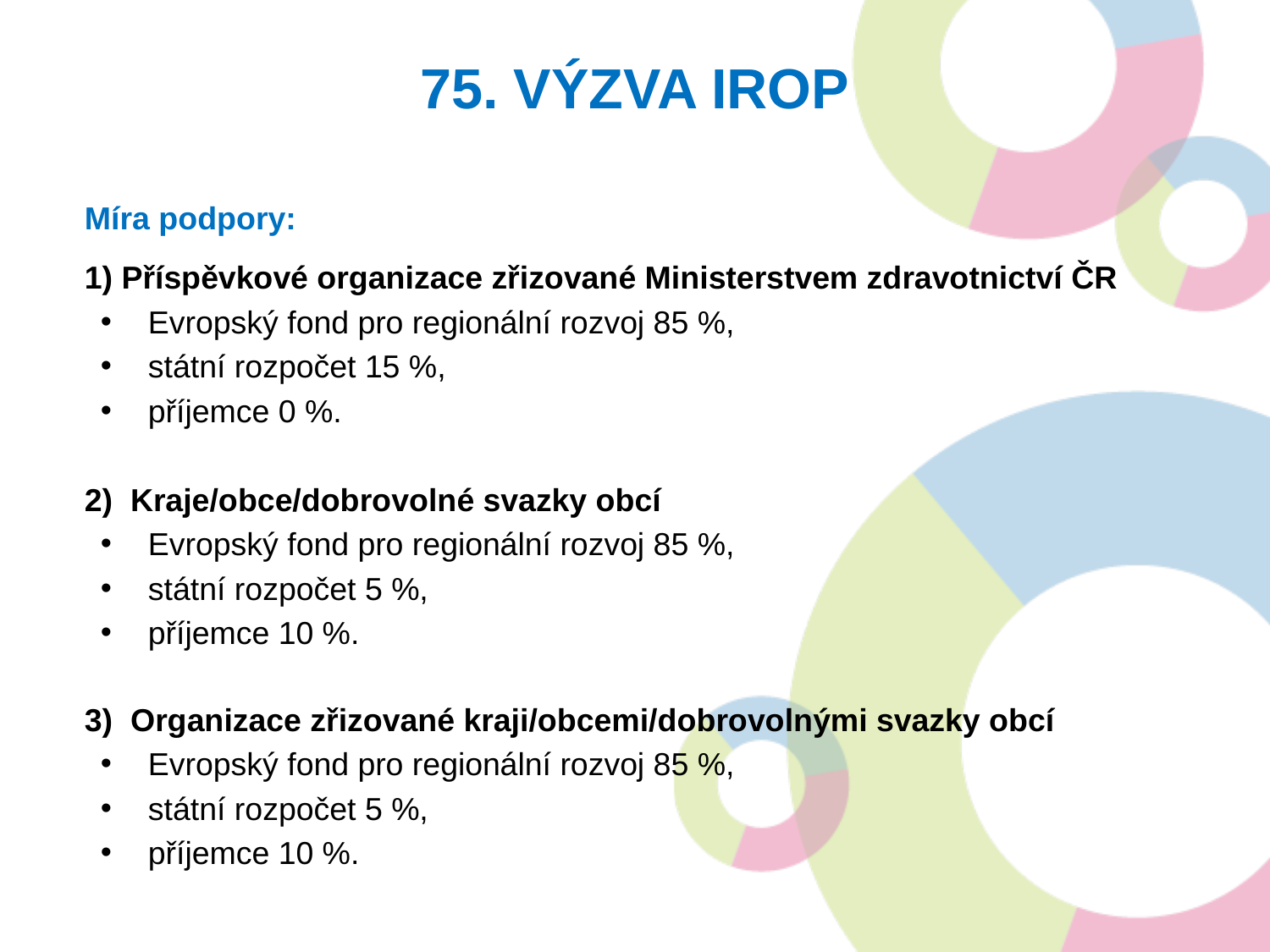

75. Výzva IROP

Míra podpory:
1) Příspěvkové organizace zřizované Ministerstvem zdravotnictví ČR
Evropský fond pro regionální rozvoj 85 %,
státní rozpočet 15 %,
příjemce 0 %.

2)  Kraje/obce/dobrovolné svazky obcí
Evropský fond pro regionální rozvoj 85 %,
státní rozpočet 5 %,
příjemce 10 %.

3)  Organizace zřizované kraji/obcemi/dobrovolnými svazky obcí
Evropský fond pro regionální rozvoj 85 %,
státní rozpočet 5 %,
příjemce 10 %.